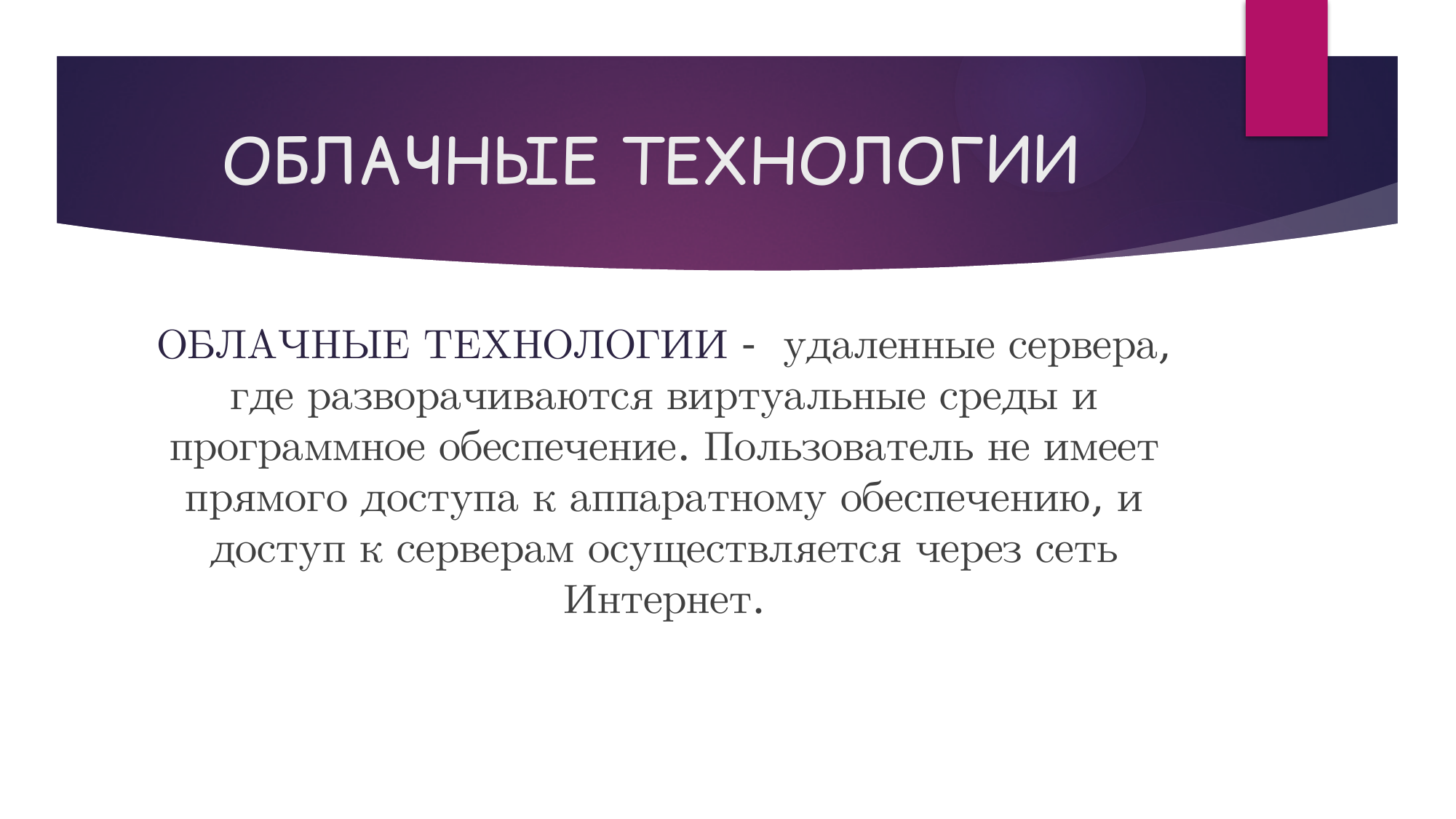

# ОБЛАЧНЫЕ ТЕХНОЛОГИИ
ОБЛАЧНЫЕ ТЕХНОЛОГИИ -  удаленные сервера, где разворачиваются виртуальные среды и программное обеспечение. Пользователь не имеет прямого доступа к аппаратному обеспечению, и доступ к серверам осуществляется через сеть Интернет.